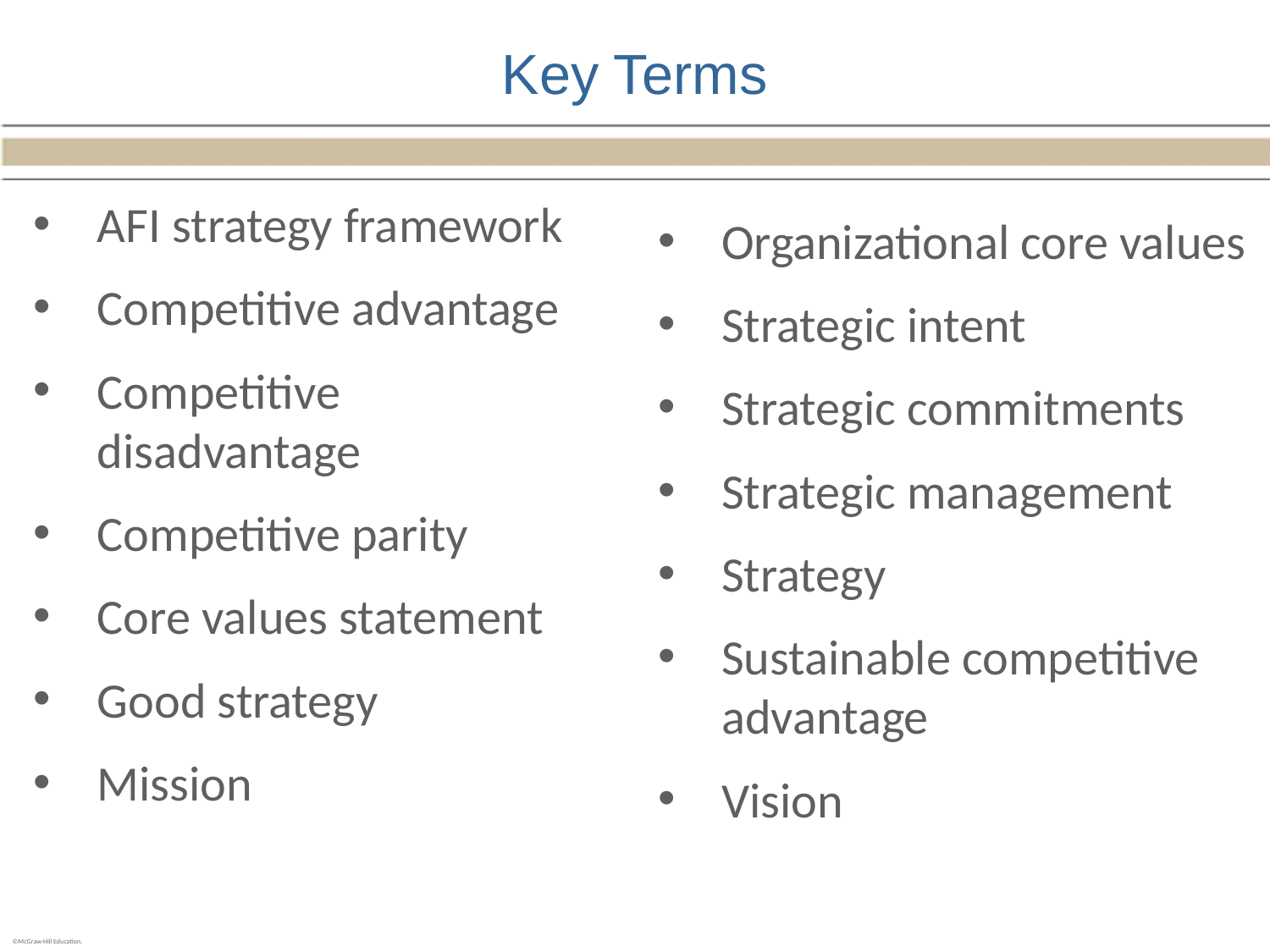

# Key Terms
Organizational core values
Strategic intent
Strategic commitments
Strategic management
Strategy
Sustainable competitive advantage
Vision

AFI strategy framework
Competitive advantage
Competitive disadvantage
Competitive parity
Core values statement
Good strategy
Mission